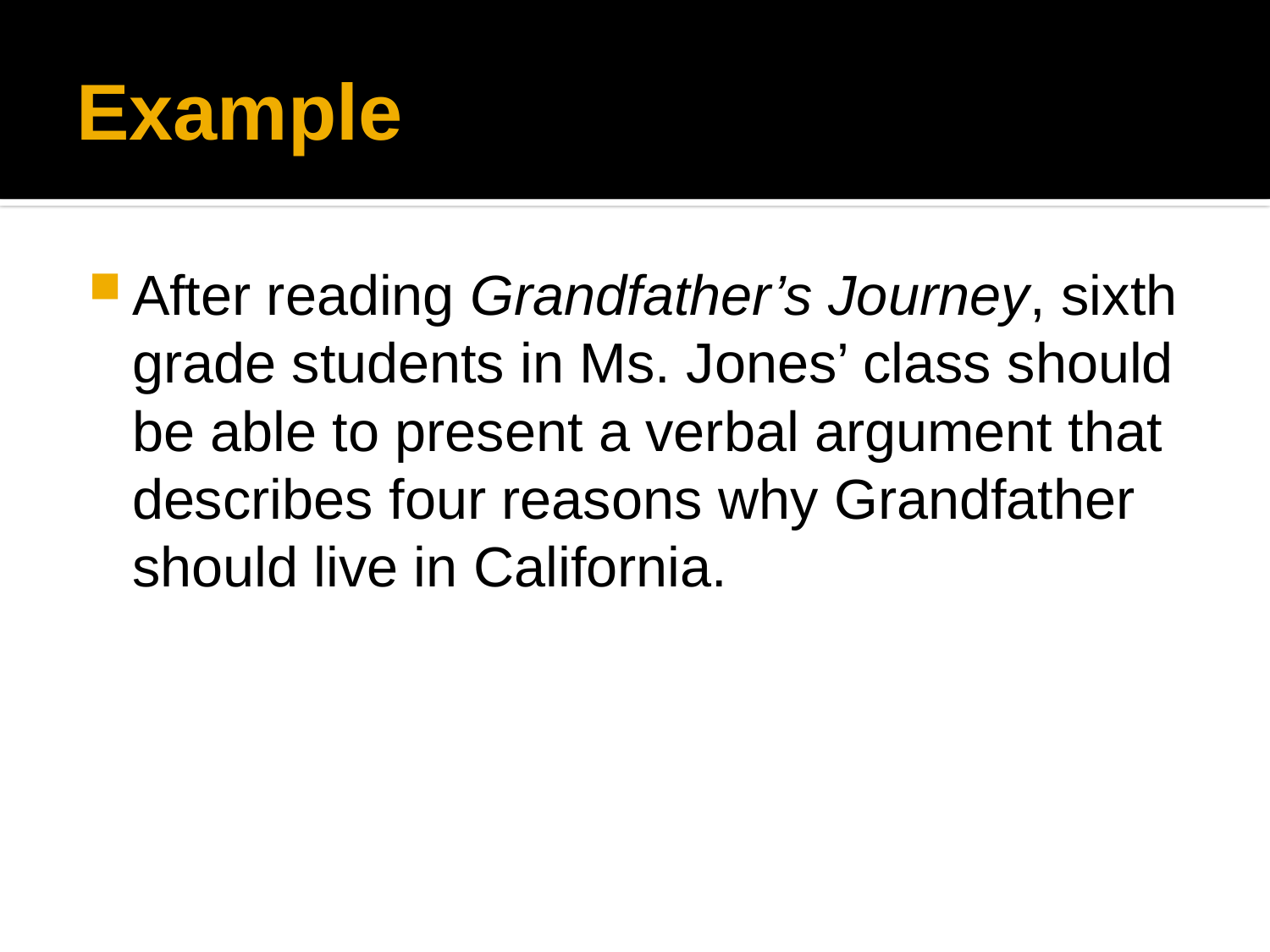

# Example
After reading Grandfather’s Journey, sixth grade students in Ms. Jones’ class should be able to present a verbal argument that describes four reasons why Grandfather should live in California.